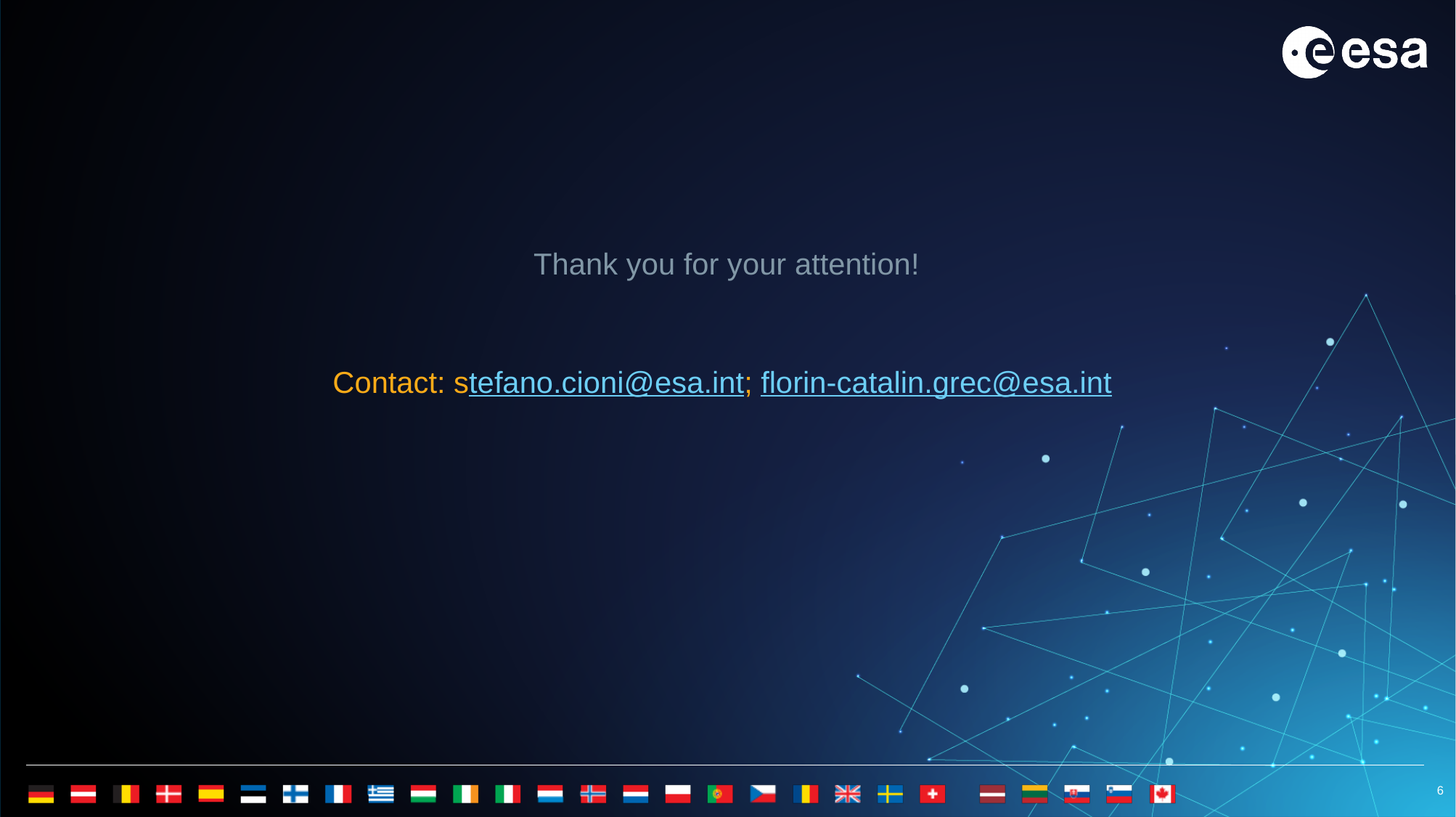

Thank you for your attention!

Contact: stefano.cioni@esa.int; florin-catalin.grec@esa.int